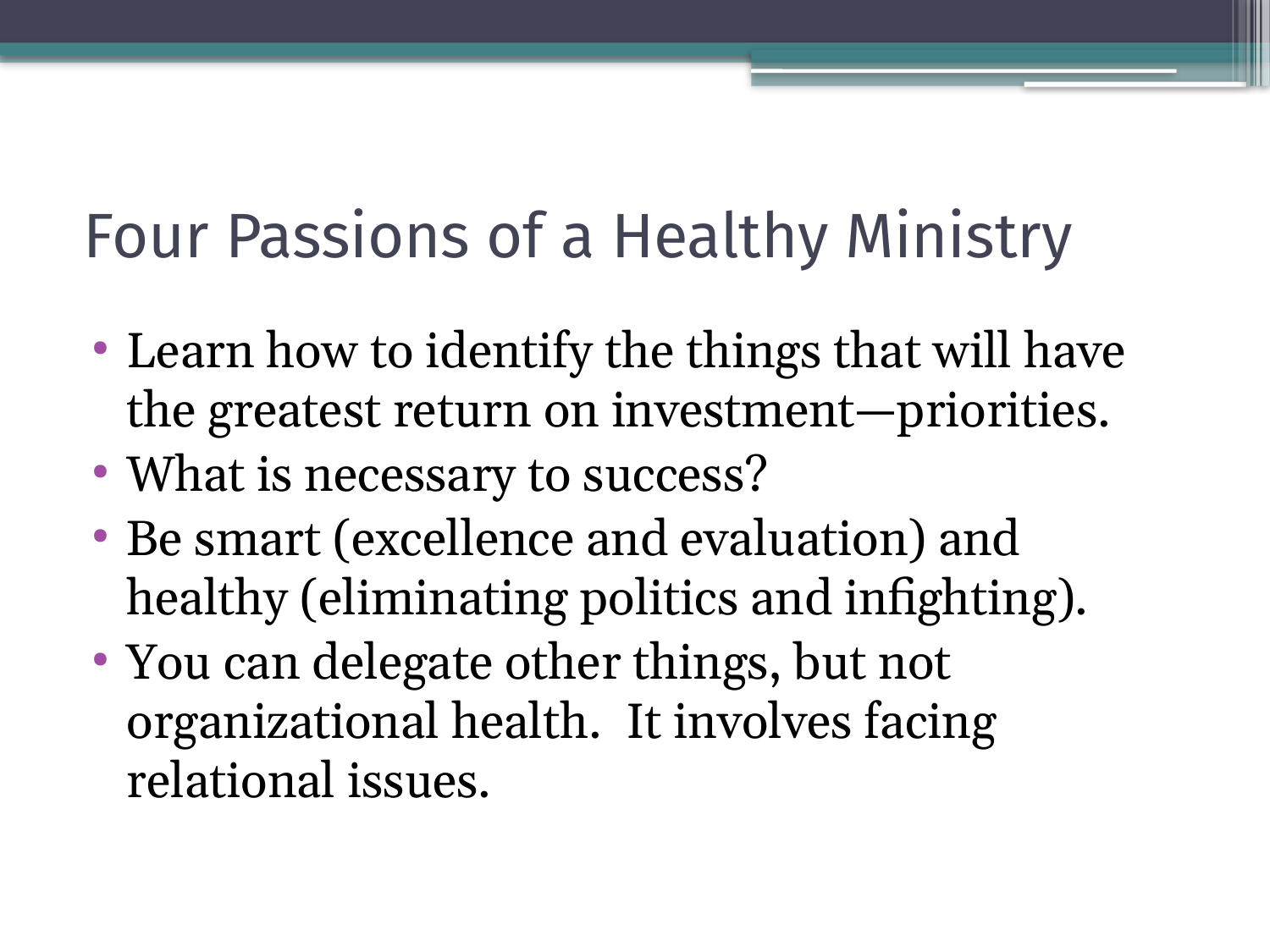

# Four Passions of a Healthy Ministry
Learn how to identify the things that will have the greatest return on investment—priorities.
What is necessary to success?
Be smart (excellence and evaluation) and healthy (eliminating politics and infighting).
You can delegate other things, but not organizational health.  It involves facing relational issues.